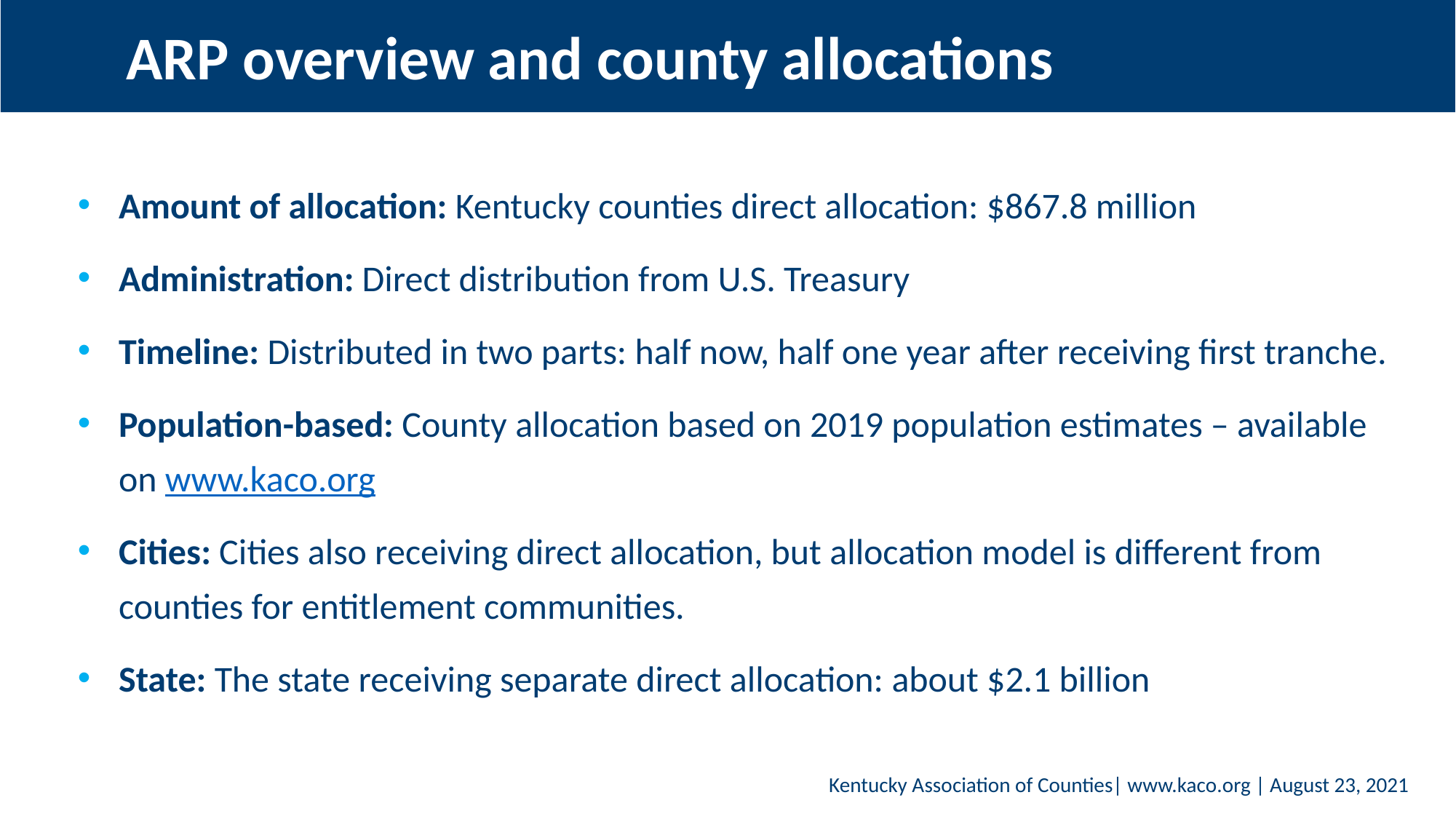

ARP overview and county allocations
Amount of allocation: Kentucky counties direct allocation: $867.8 million
Administration: Direct distribution from U.S. Treasury
Timeline: Distributed in two parts: half now, half one year after receiving first tranche.
Population-based: County allocation based on 2019 population estimates – available on www.kaco.org
Cities: Cities also receiving direct allocation, but allocation model is different from counties for entitlement communities.
State: The state receiving separate direct allocation: about $2.1 billion
Kentucky Association of Counties| www.kaco.org | August 23, 2021